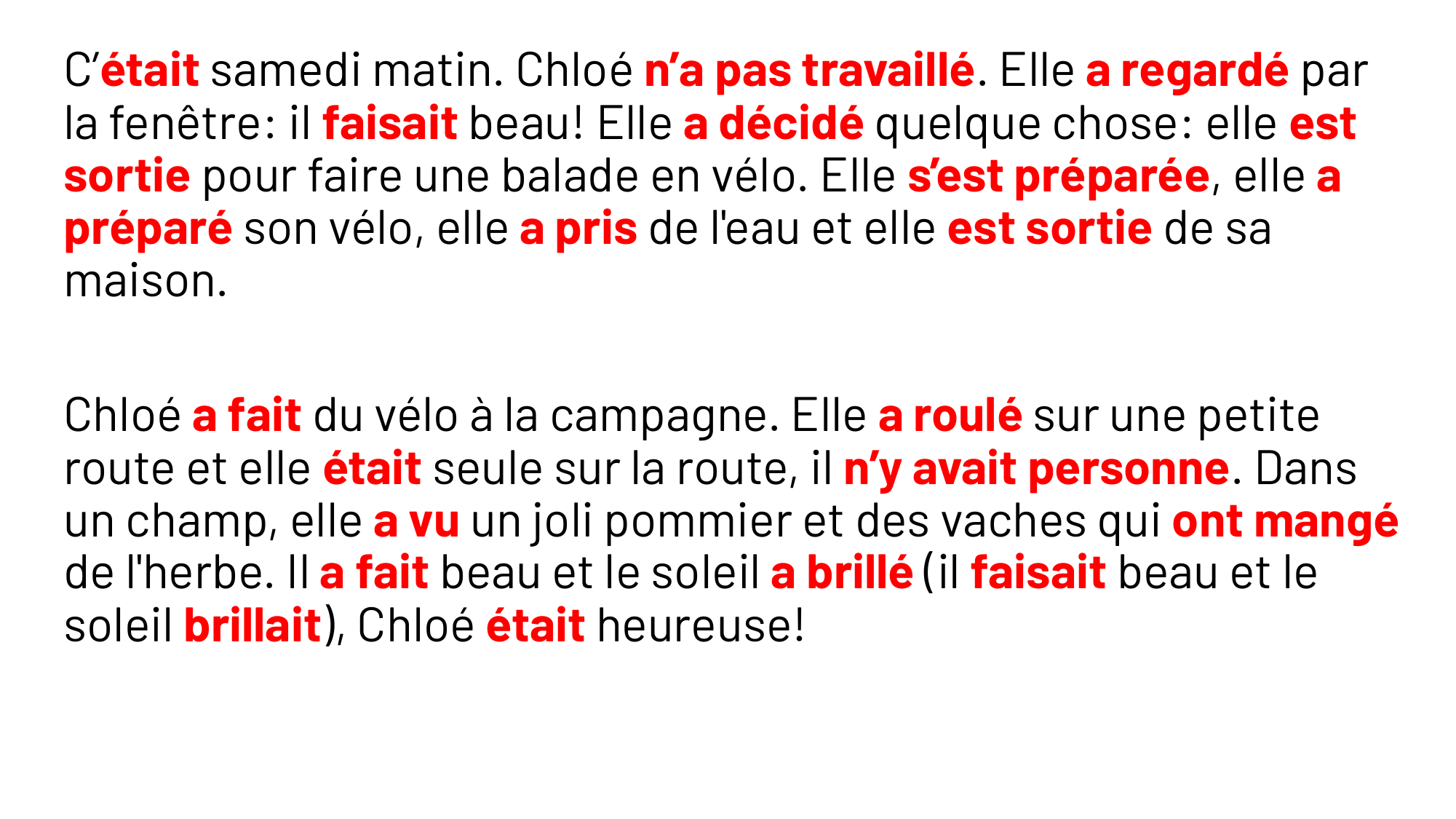

C’était samedi matin. Chloé n’a pas travaillé. Elle a regardé par la fenêtre: il faisait beau! Elle a décidé quelque chose: elle est sortie pour faire une balade en vélo. Elle s’est préparée, elle a préparé son vélo, elle a pris de l'eau et elle est sortie de sa maison.

Chloé a fait du vélo à la campagne. Elle a roulé sur une petite route et elle était seule sur la route, il n’y avait personne. Dans un champ, elle a vu un joli pommier et des vaches qui ont mangé de l'herbe. Il a fait beau et le soleil a brillé (il faisait beau et le soleil brillait), Chloé était heureuse!